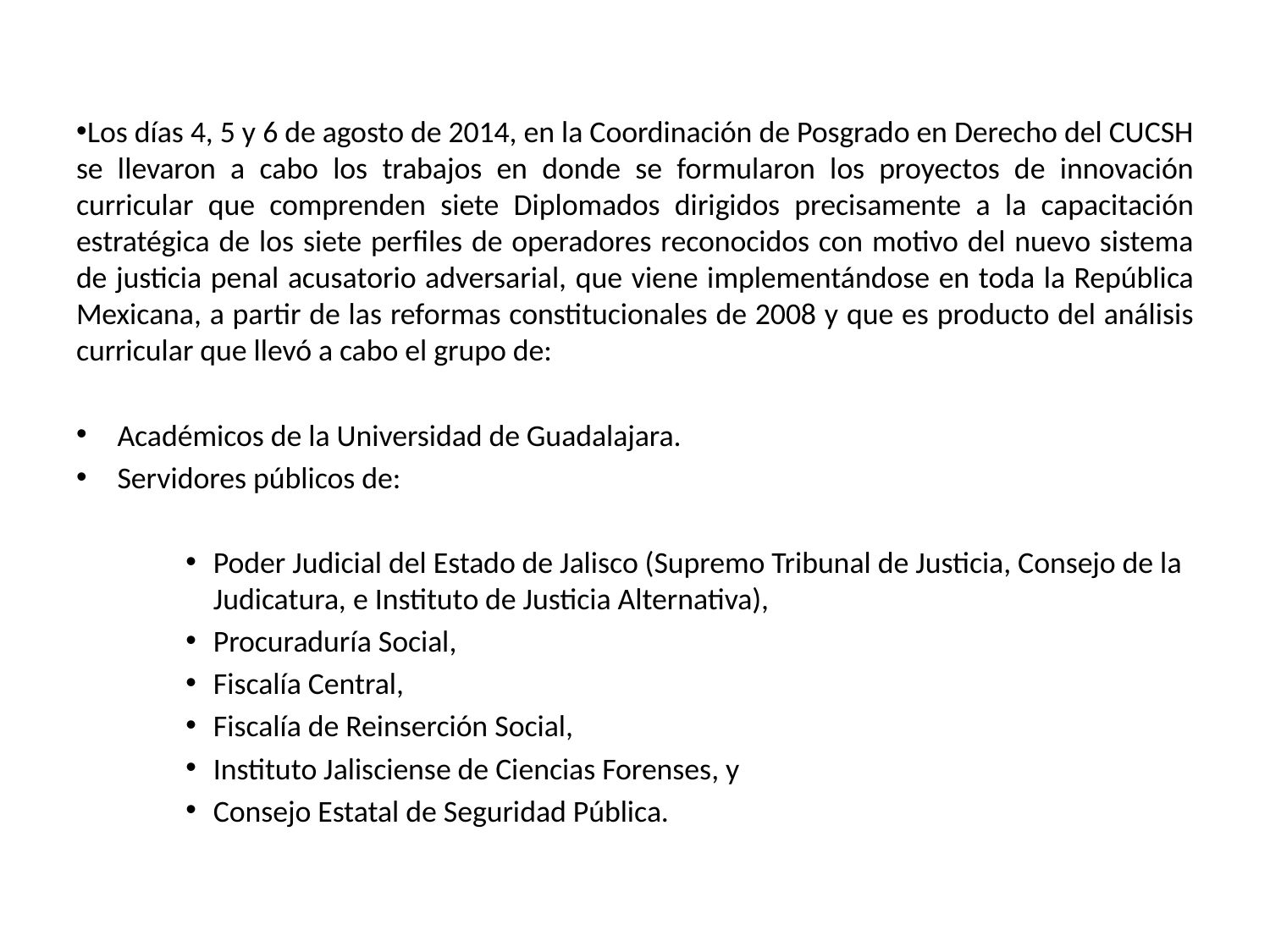

Los días 4, 5 y 6 de agosto de 2014, en la Coordinación de Posgrado en Derecho del CUCSH se llevaron a cabo los trabajos en donde se formularon los proyectos de innovación curricular que comprenden siete Diplomados dirigidos precisamente a la capacitación estratégica de los siete perfiles de operadores reconocidos con motivo del nuevo sistema de justicia penal acusatorio adversarial, que viene implementándose en toda la República Mexicana, a partir de las reformas constitucionales de 2008 y que es producto del análisis curricular que llevó a cabo el grupo de:

Académicos de la Universidad de Guadalajara.
Servidores públicos de:

Poder Judicial del Estado de Jalisco (Supremo Tribunal de Justicia, Consejo de la Judicatura, e Instituto de Justicia Alternativa),
Procuraduría Social,
Fiscalía Central,
Fiscalía de Reinserción Social,
Instituto Jalisciense de Ciencias Forenses, y
Consejo Estatal de Seguridad Pública.